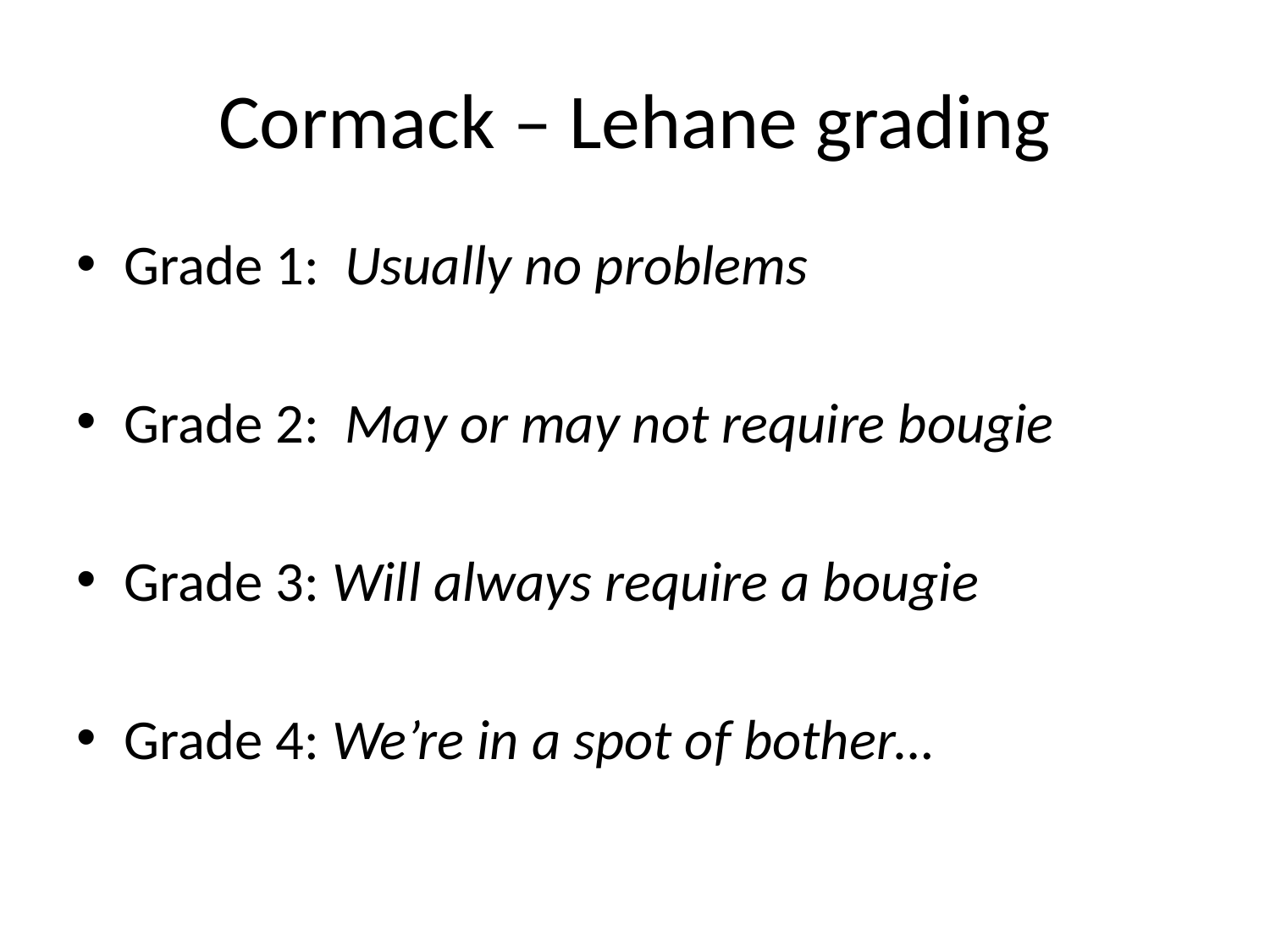

# Cormack – Lehane grading
Grade 1:  Usually no problems

Grade 2:  May or may not require bougie

Grade 3: Will always require a bougie

Grade 4: We’re in a spot of bother…